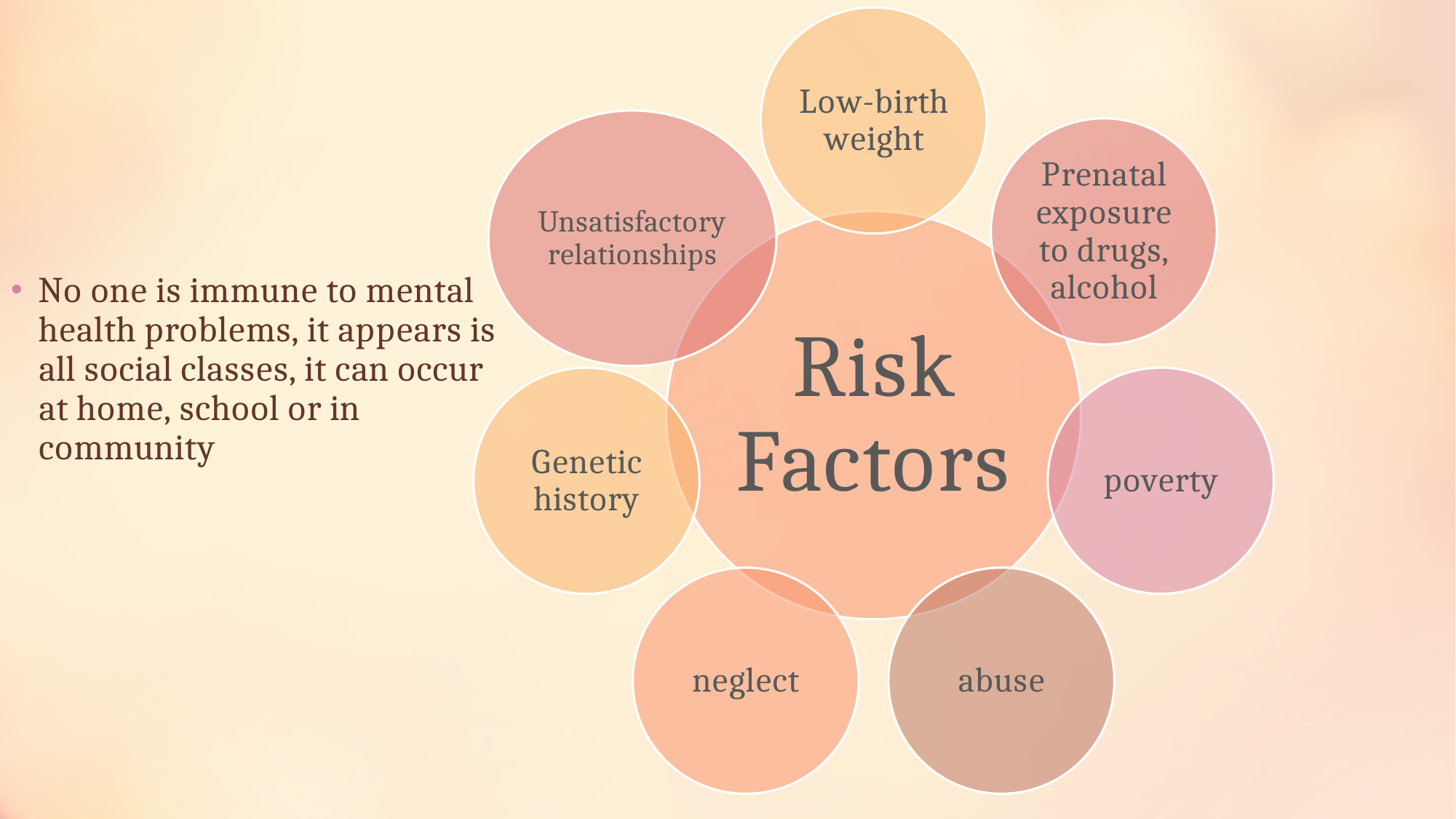

Risk Factors
Low-birth weight
Prenatal exposure to drugs, alcohol
poverty
abuse
neglect
Genetic history
Unsatisfactory relationships
No one is immune to mental health problems, it appears is all social classes, it can occur at home, school or in community